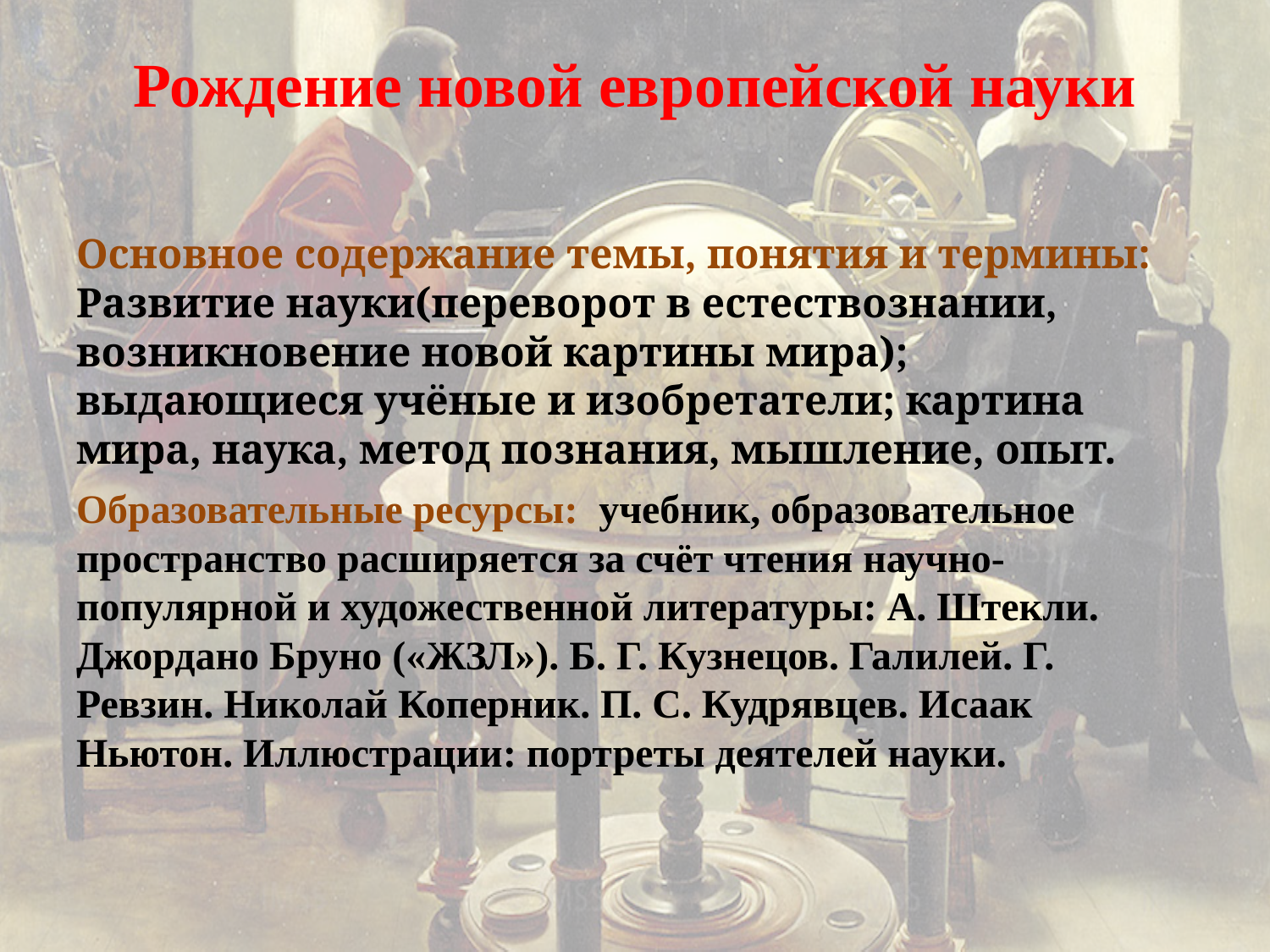

# Рождение новой европейской науки
Основное содержание темы, понятия и термины: Развитие науки(переворот в естествознании, возникновение новой картины мира); выдающиеся учёные и изобретатели; картина мира, наука, метод познания, мышление, опыт.
Образовательные ресурсы:  учебник, образовательное пространство расширяется за счёт чтения научно-популярной и художественной литературы: А. Штекли. Джордано Бруно («ЖЗЛ»). Б. Г. Кузнецов. Галилей. Г. Ревзин. Николай Коперник. П. С. Кудрявцев. Исаак Ньютон. Иллюстрации: портреты деятелей науки.